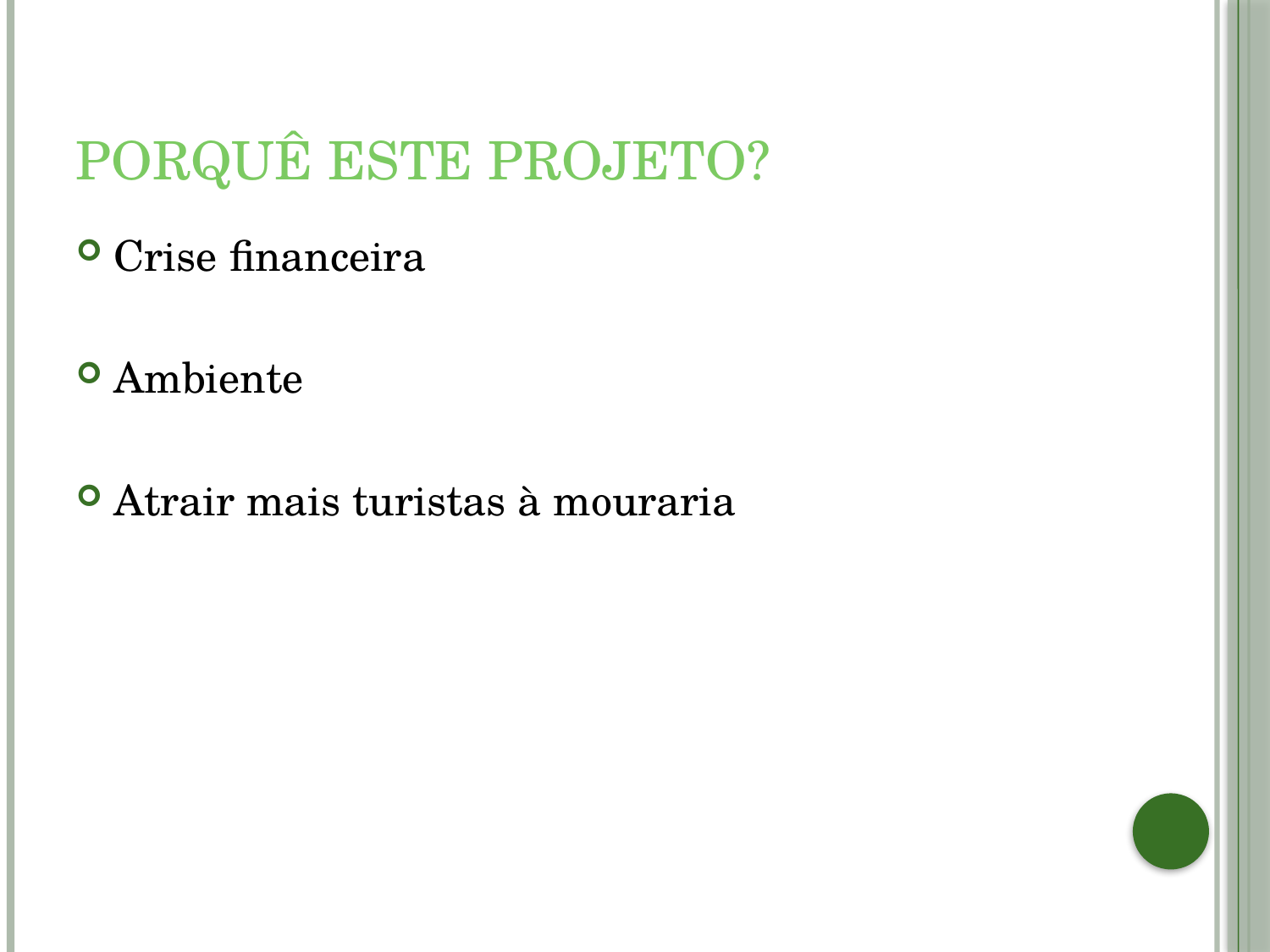

# Porquê este projeto?
Crise financeira

Ambiente

Atrair mais turistas à mouraria